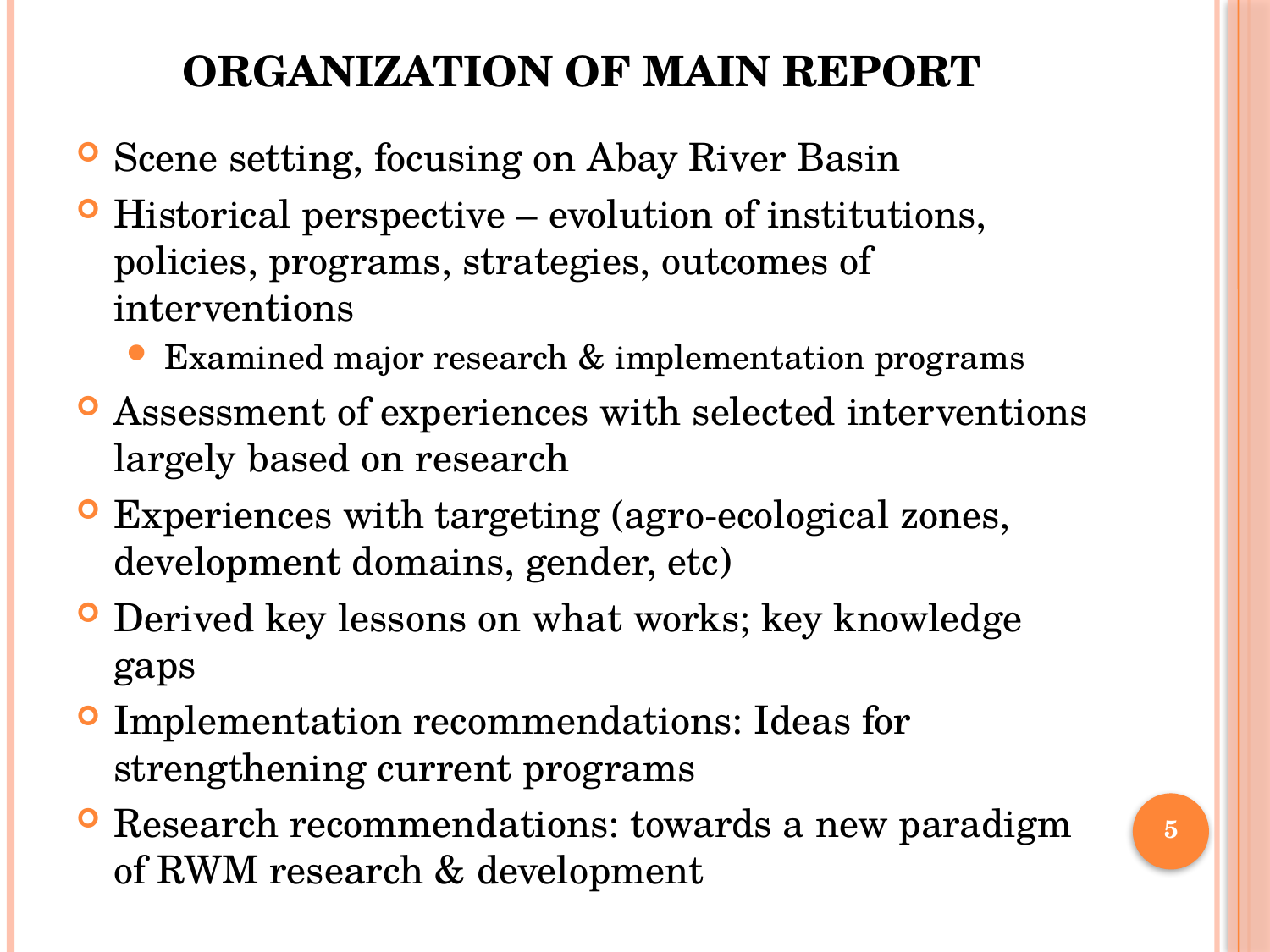

# Organization of main report
Scene setting, focusing on Abay River Basin
Historical perspective – evolution of institutions, policies, programs, strategies, outcomes of interventions
Examined major research & implementation programs
Assessment of experiences with selected interventions largely based on research
Experiences with targeting (agro-ecological zones, development domains, gender, etc)
Derived key lessons on what works; key knowledge gaps
Implementation recommendations: Ideas for strengthening current programs
Research recommendations: towards a new paradigm of RWM research & development
5